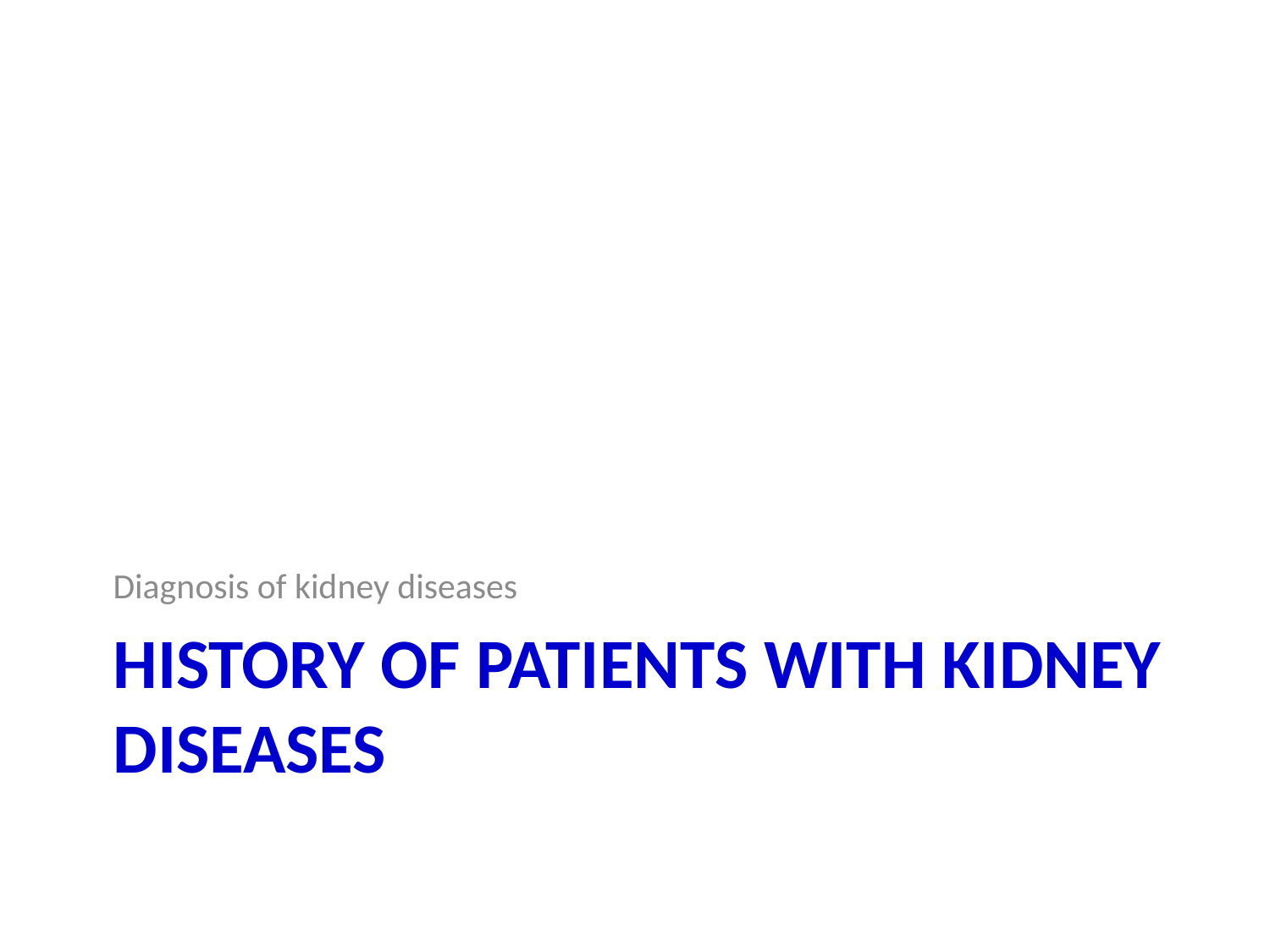

Diagnosis of kidney diseases
# HISTORY OF PATIENTS WITH KIDNEY DISEASES